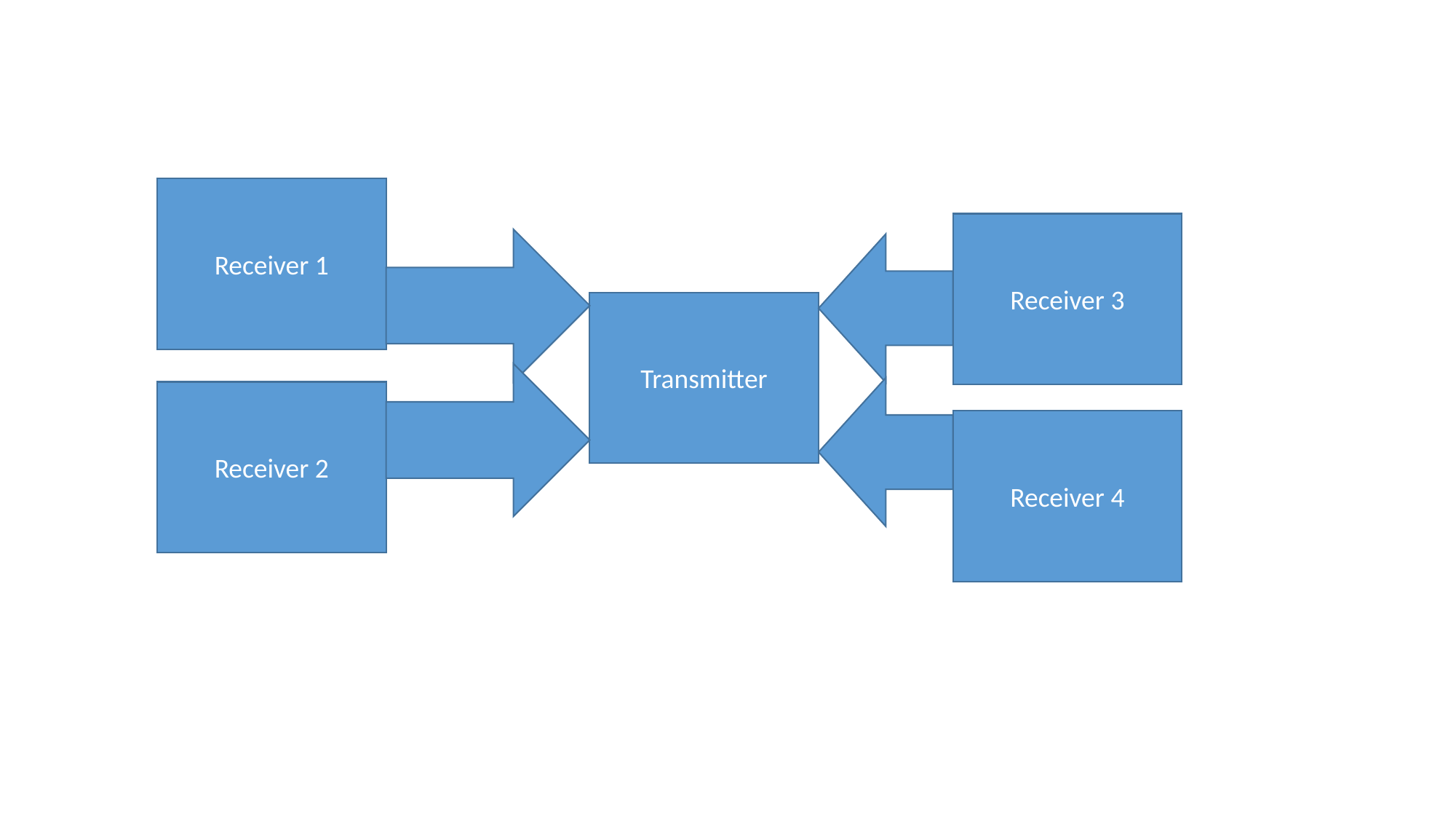

Receiver 1
Receiver 3

Transmitter

Receiver 2
Receiver 4